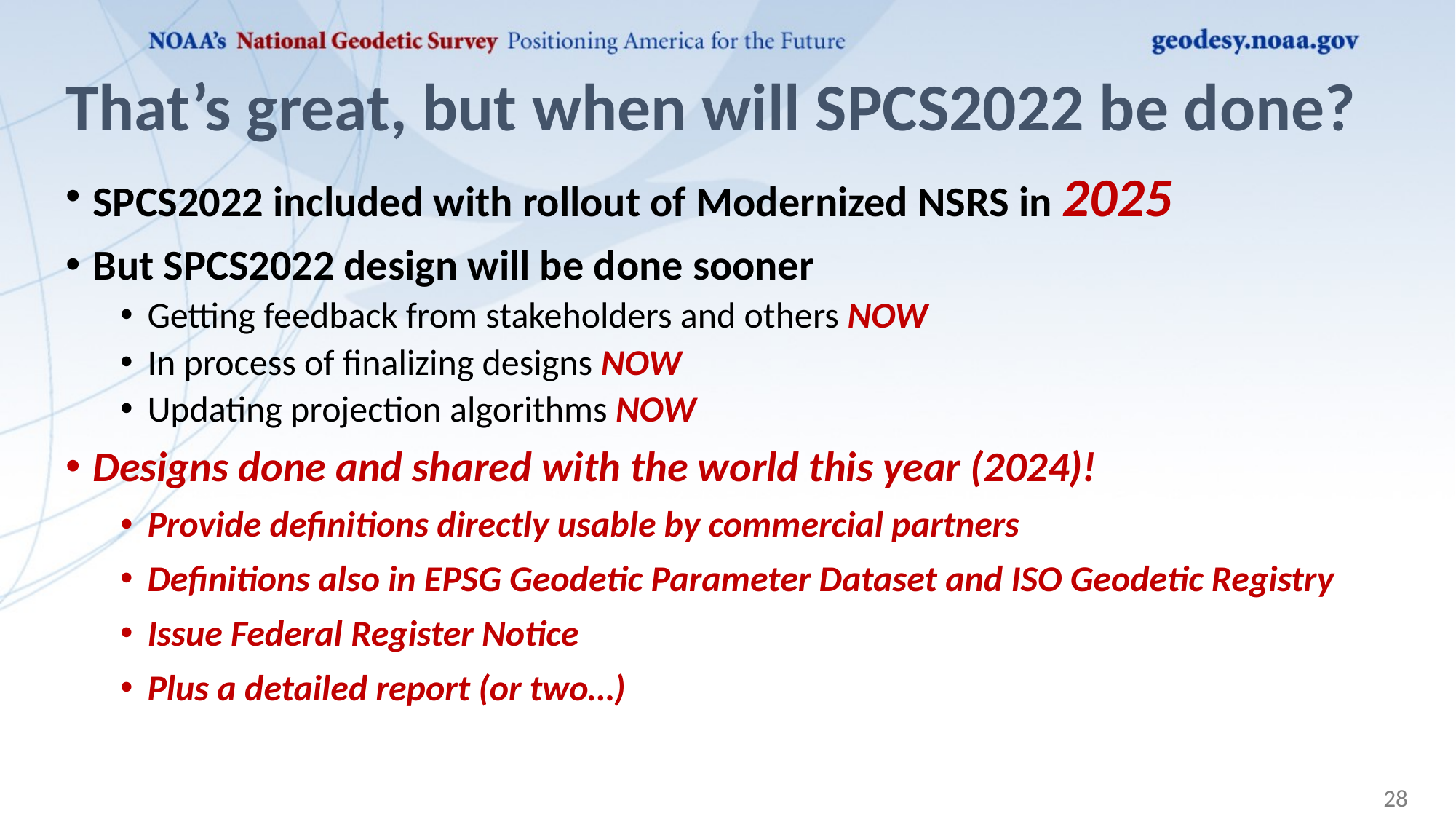

# That’s great, but when will SPCS2022 be done?
SPCS2022 included with rollout of Modernized NSRS in 2025
But SPCS2022 design will be done sooner
Getting feedback from stakeholders and others NOW
In process of finalizing designs NOW
Updating projection algorithms NOW
Designs done and shared with the world this year (2024)!
Provide definitions directly usable by commercial partners
Definitions also in EPSG Geodetic Parameter Dataset and ISO Geodetic Registry
Issue Federal Register Notice
Plus a detailed report (or two…)

28